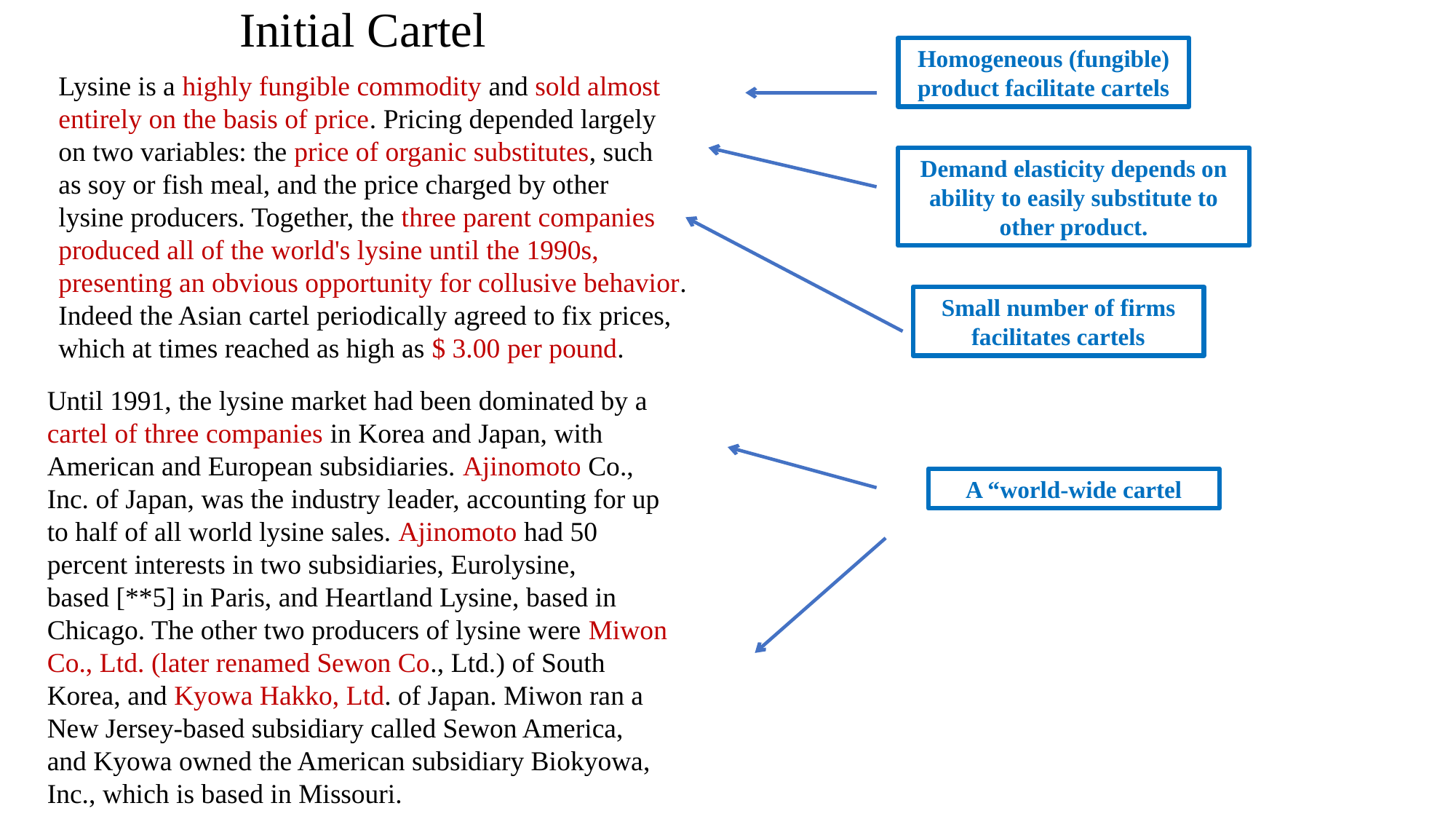

Initial Cartel
Homogeneous (fungible) product facilitate cartels
Lysine is a highly fungible commodity and sold almost
entirely on the basis of price. Pricing depended largely
on two variables: the price of organic substitutes, such
as soy or fish meal, and the price charged by other
lysine producers. Together, the three parent companies
produced all of the world's lysine until the 1990s,
presenting an obvious opportunity for collusive behavior.
Indeed the Asian cartel periodically agreed to fix prices,
which at times reached as high as $ 3.00 per pound.
Demand elasticity depends on ability to easily substitute to other product.
Small number of firms facilitates cartels
Until 1991, the lysine market had been dominated by a
cartel of three companies in Korea and Japan, with
American and European subsidiaries. Ajinomoto Co.,
Inc. of Japan, was the industry leader, accounting for up
to half of all world lysine sales. Ajinomoto had 50
percent interests in two subsidiaries, Eurolysine,
based [**5] in Paris, and Heartland Lysine, based in
Chicago. The other two producers of lysine were Miwon
Co., Ltd. (later renamed Sewon Co., Ltd.) of South
Korea, and Kyowa Hakko, Ltd. of Japan. Miwon ran a
New Jersey-based subsidiary called Sewon America,
and Kyowa owned the American subsidiary Biokyowa,
Inc., which is based in Missouri.
A “world-wide cartel